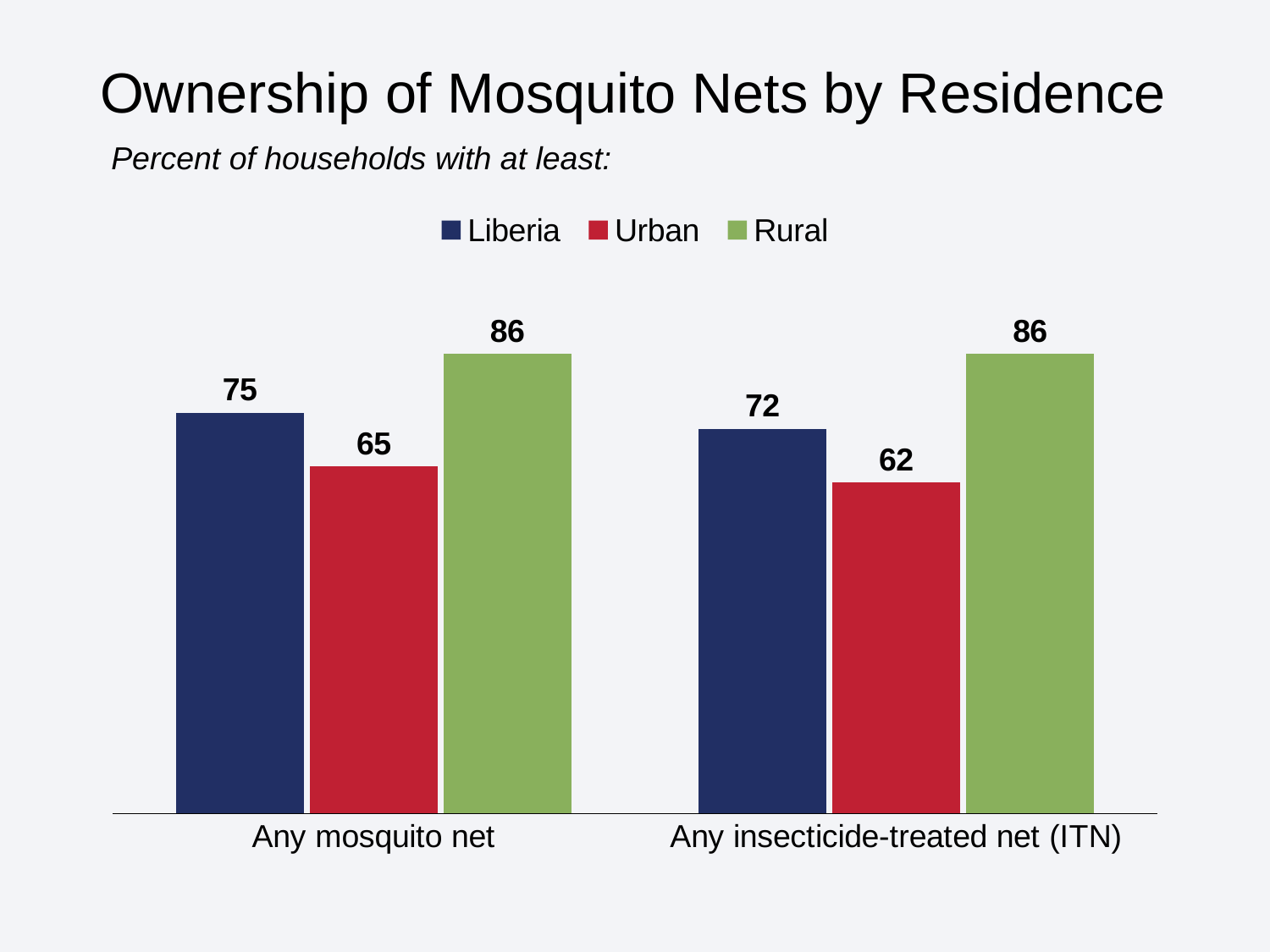

# Ownership of Mosquito Nets by Residence
Percent of households with at least:

### Chart

| Category | Liberia | Urban | Rural |
|---|---|---|---|
| Any mosquito net | 75.0 | 65.0 | 86.0 |
| Any insecticide-treated net (ITN) | 72.0 | 62.0 | 86.0 |